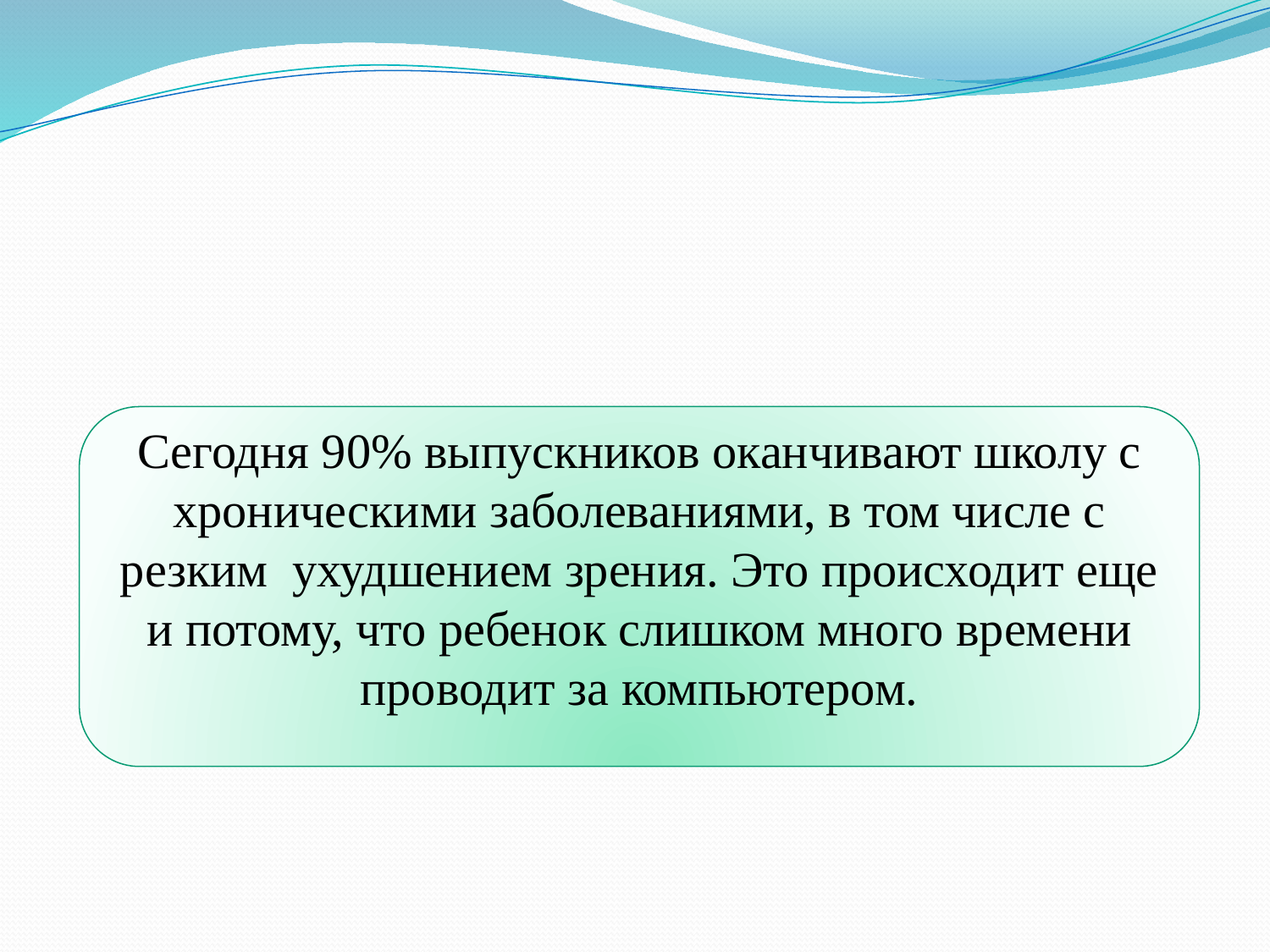

#
Сегодня 90% выпускников оканчивают школу с хроническими заболеваниями, в том числе с резким  ухудшением зрения. Это происходит еще и потому, что ребенок слишком много времени проводит за компьютером.